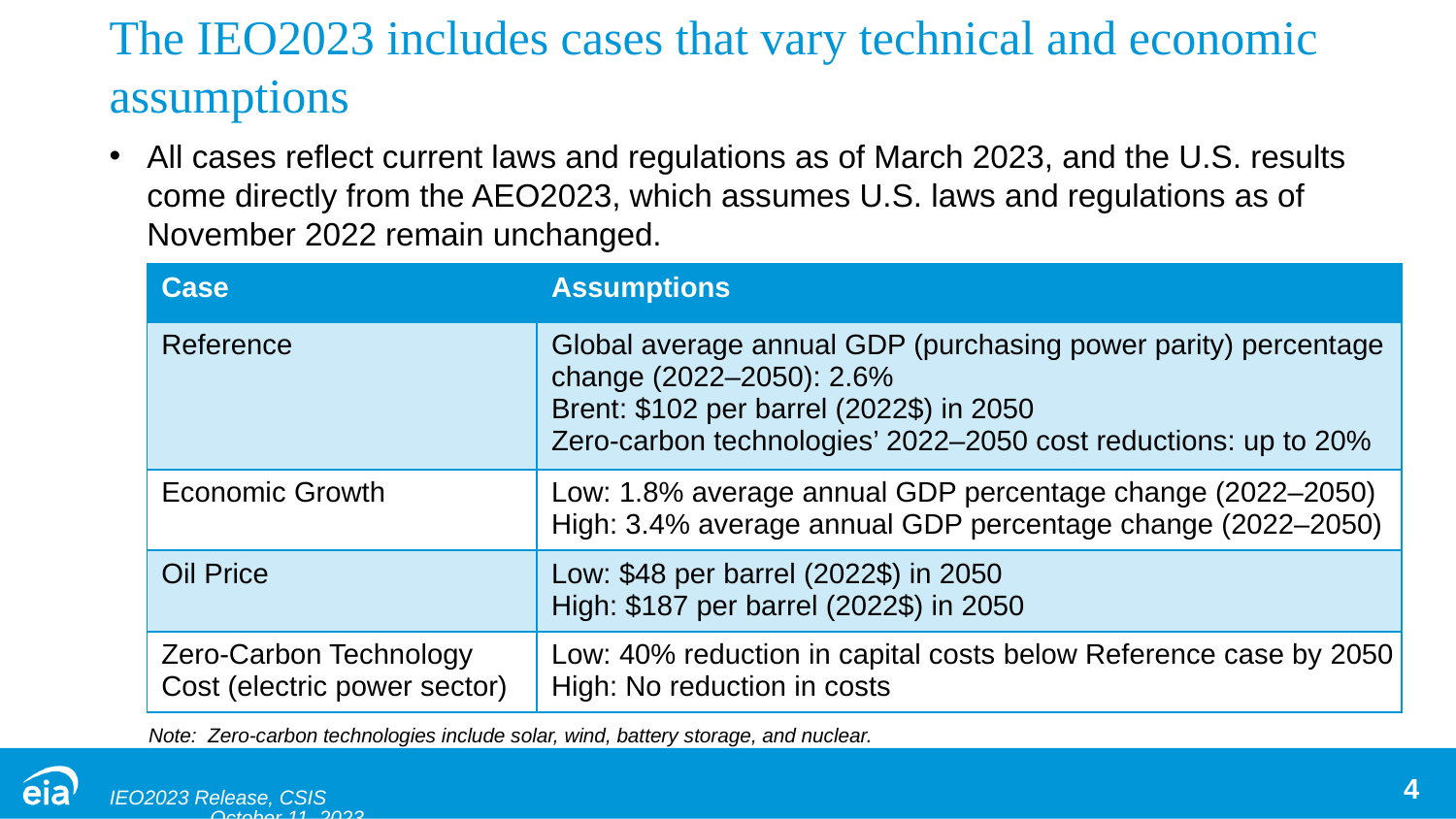

# The IEO2023 includes cases that vary technical and economic assumptions
All cases reflect current laws and regulations as of March 2023, and the U.S. results come directly from the AEO2023, which assumes U.S. laws and regulations as of November 2022 remain unchanged.
| Case | Assumptions |
| --- | --- |
| Reference | Global average annual GDP (purchasing power parity) percentage change (2022–2050): 2.6% Brent: $102 per barrel (2022$) in 2050 Zero-carbon technologies’ 2022–2050 cost reductions: up to 20% |
| Economic Growth | Low: 1.8% average annual GDP percentage change (2022–2050) High: 3.4% average annual GDP percentage change (2022–2050) |
| Oil Price | Low: $48 per barrel (2022$) in 2050 High: $187 per barrel (2022$) in 2050 |
| Zero-Carbon Technology Cost (electric power sector) | Low: 40% reduction in capital costs below Reference case by 2050 High: No reduction in costs |
Note:  Zero-carbon technologies include solar, wind, battery storage, and nuclear.
IEO2023 Release, CSIS                                                      October 11, 2023
4